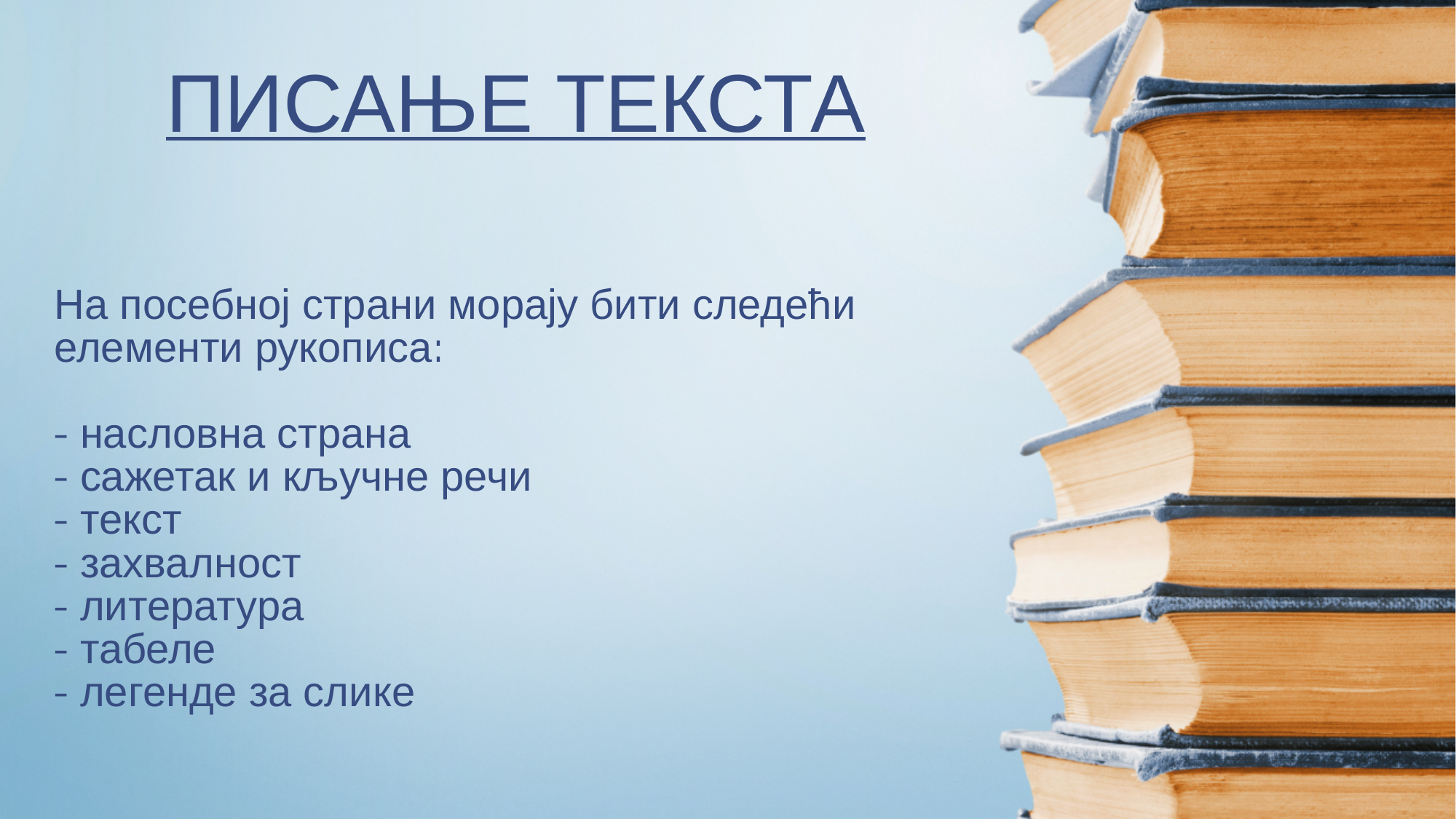

ПИСАЊЕ ТЕКСТА
# На посебној страни морају бити следећи елементи рукописа: - насловна страна - сажетак и кључне речи - текст - захвалност - литература - табеле - легенде за слике